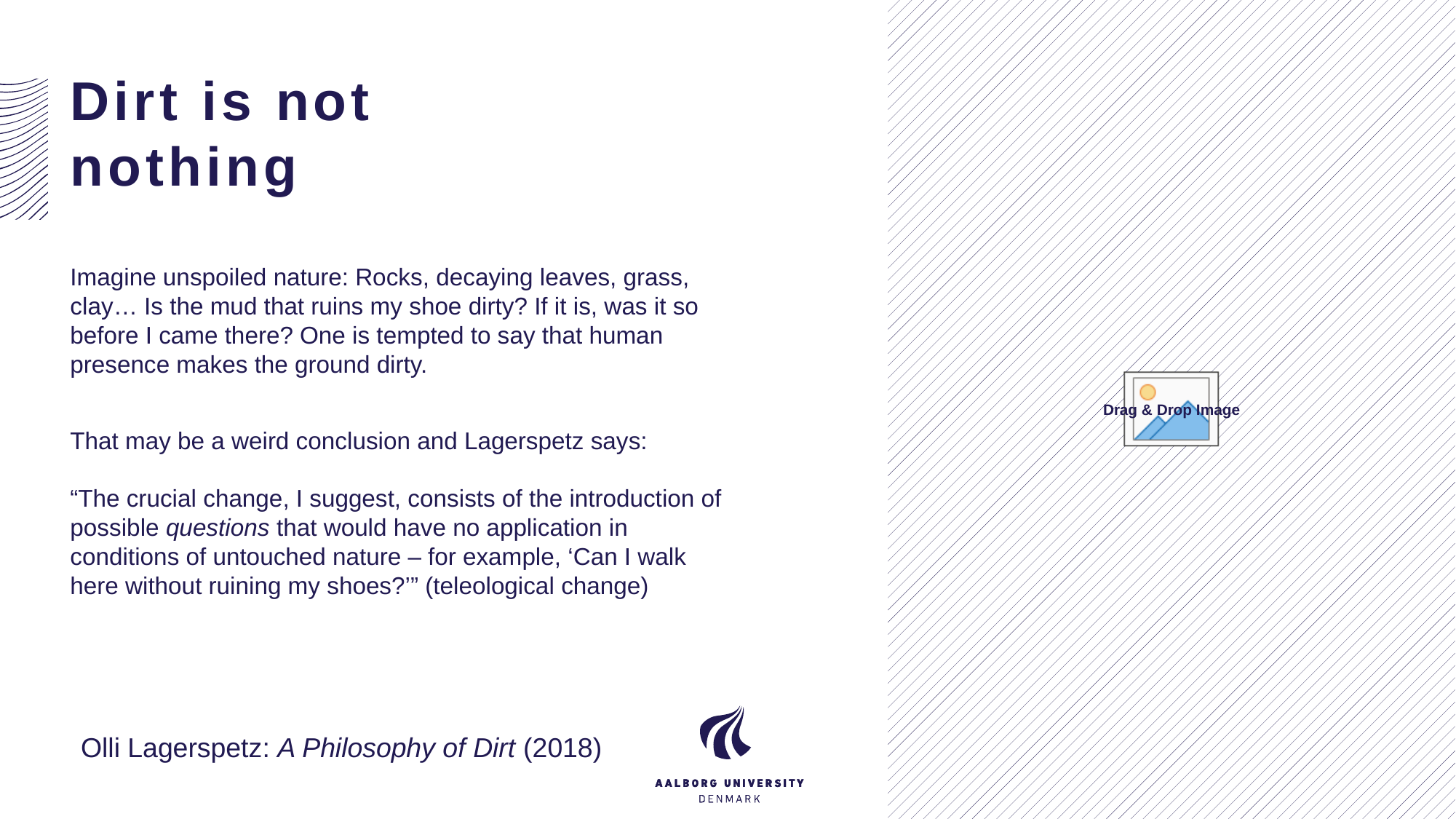

# Dirt is not nothing
14
Imagine unspoiled nature: Rocks, decaying leaves, grass, clay… Is the mud that ruins my shoe dirty? If it is, was it so before I came there? One is tempted to say that human presence makes the ground dirty.

That may be a weird conclusion and Lagerspetz says:
“The crucial change, I suggest, consists of the introduction of possible questions that would have no application in conditions of untouched nature – for example, ‘Can I walk here without ruining my shoes?’” (teleological change)
Olli Lagerspetz: A Philosophy of Dirt (2018)